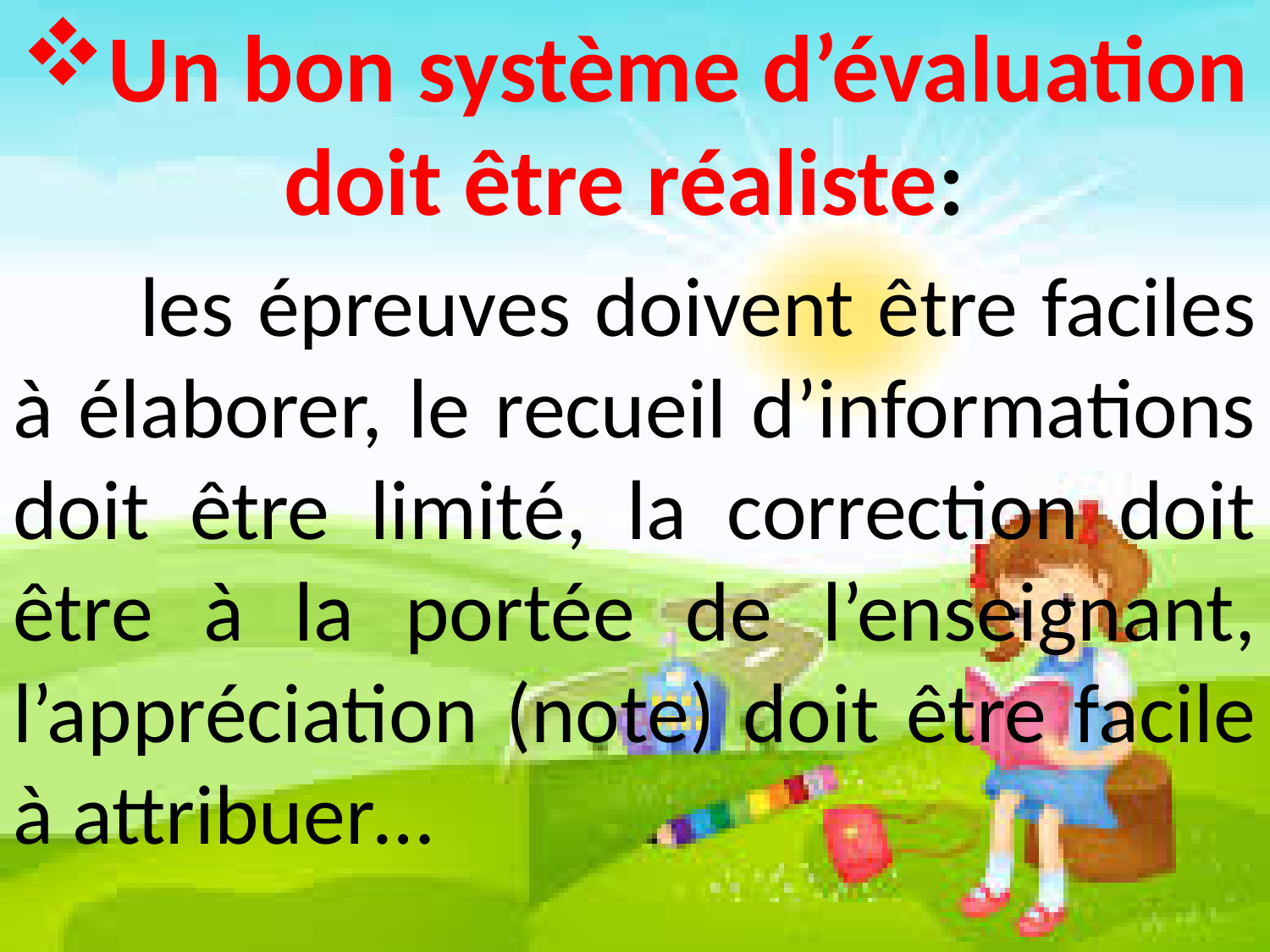

Un bon système d’évaluation doit être réaliste:
	les épreuves doivent être faciles à élaborer, le recueil d’informations doit être limité, la correction doit être à la portée de l’enseignant, l’appréciation (note) doit être facile à attribuer…